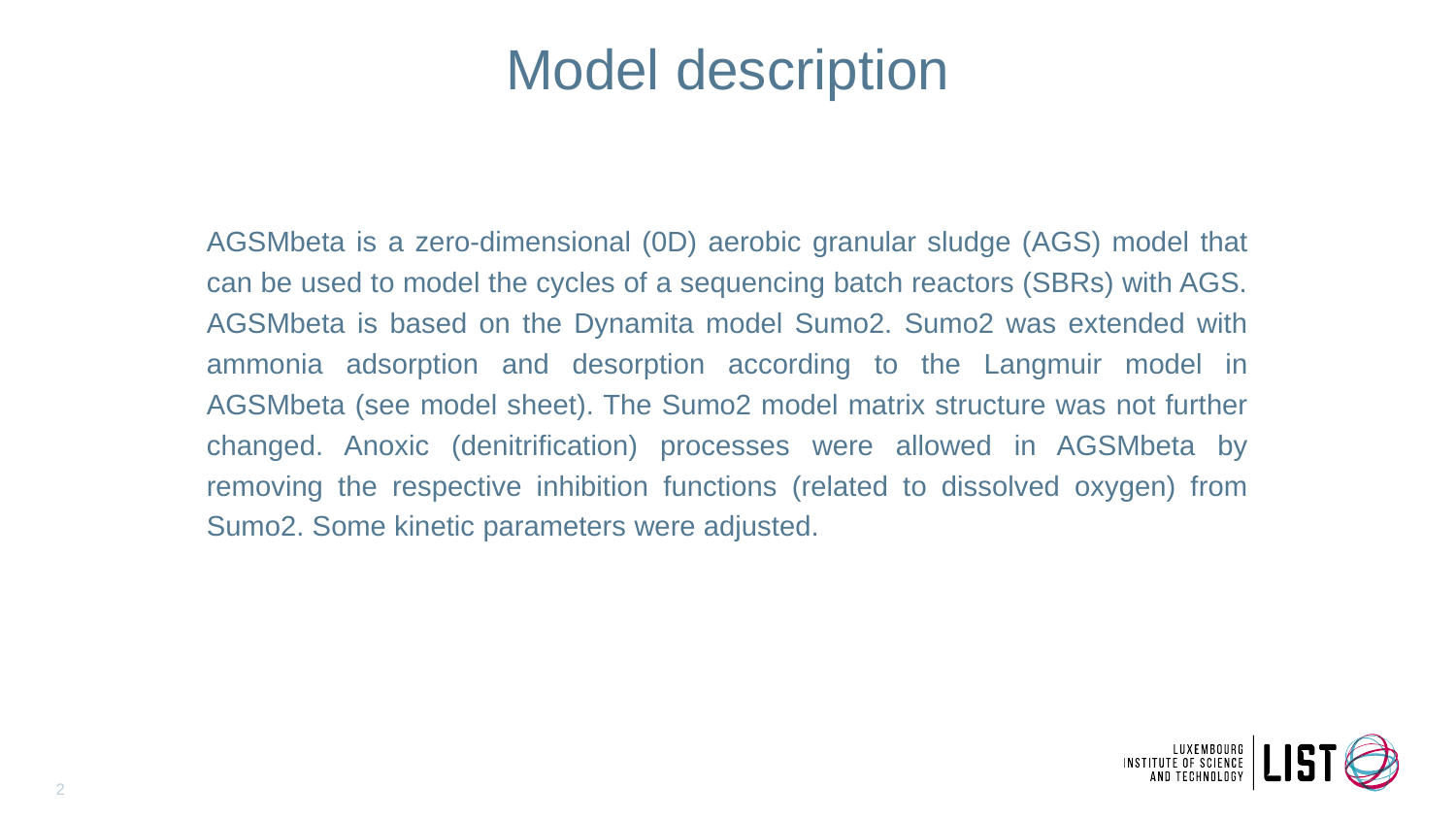

# Model description
AGSMbeta is a zero-dimensional (0D) aerobic granular sludge (AGS) model that can be used to model the cycles of a sequencing batch reactors (SBRs) with AGS. AGSMbeta is based on the Dynamita model Sumo2. Sumo2 was extended with ammonia adsorption and desorption according to the Langmuir model in AGSMbeta (see model sheet). The Sumo2 model matrix structure was not further changed. Anoxic (denitrification) processes were allowed in AGSMbeta by removing the respective inhibition functions (related to dissolved oxygen) from Sumo2. Some kinetic parameters were adjusted.
2